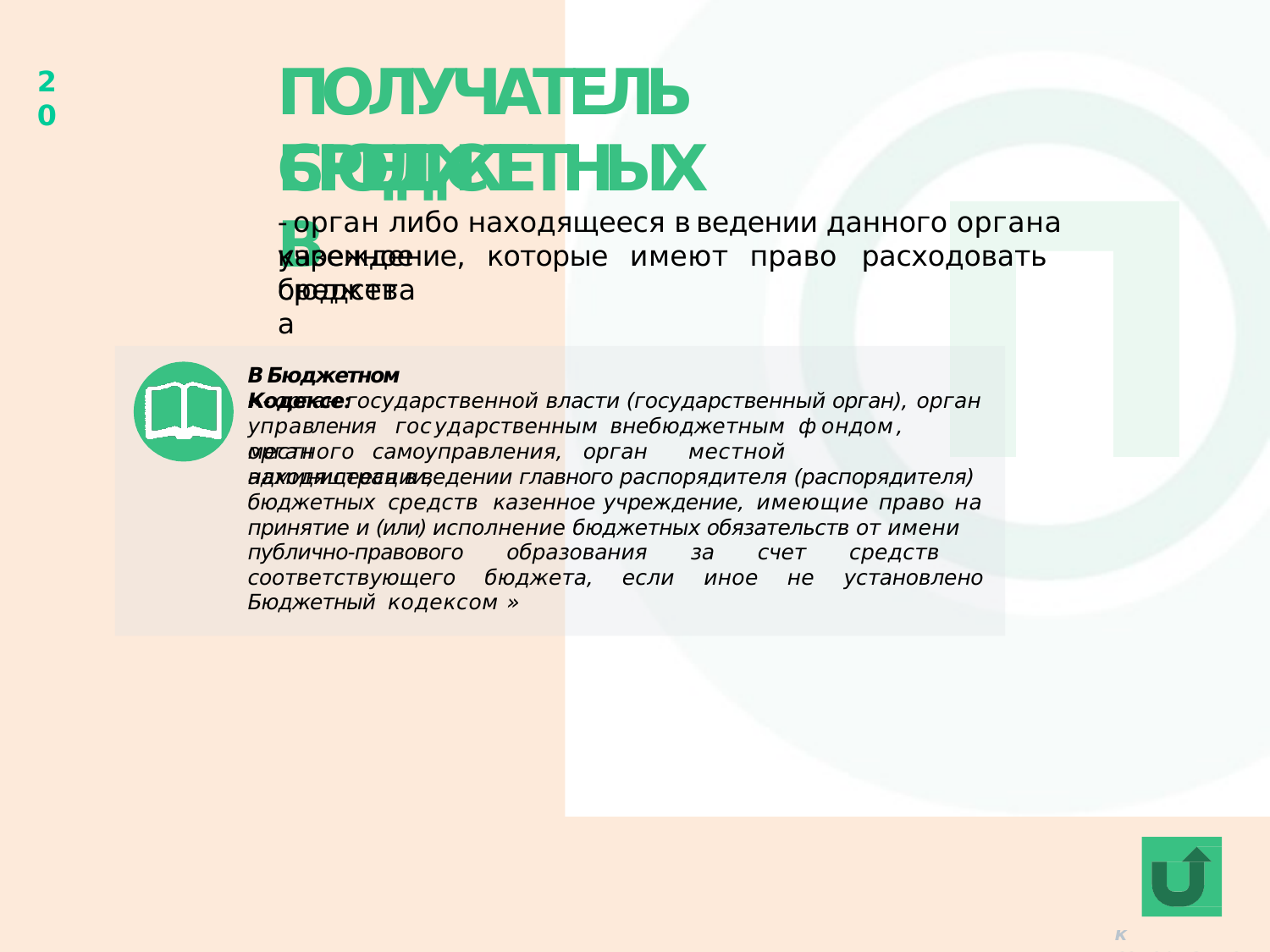

# ПОЛУЧАТЕЛЬ БЮДЖЕТНЫХ
20
П
СРЕДСТВ
- орган либо находящееся в ведении данного органа казенное
учреждение,	которые	имеют	право	расходовать	средства
бюджета

В Бюджетном Кодексе:

« - орган государственной власти (государственный орган), орган
управления	государственным	внебюджетным	фондом,	орган
местного	самоуправления,	орган	местной	администрации,
находящееся в ведении главного распорядителя (распорядителя)
бюджетных  средств  казенное учреждение, имеющие	право на
принятие и (или) исполнение бюджетных обязательств от имени
публично-правового образования за счет средств  соответствующего бюджета, если иное не установлено Бюджетный  кодексом »

к содержанию